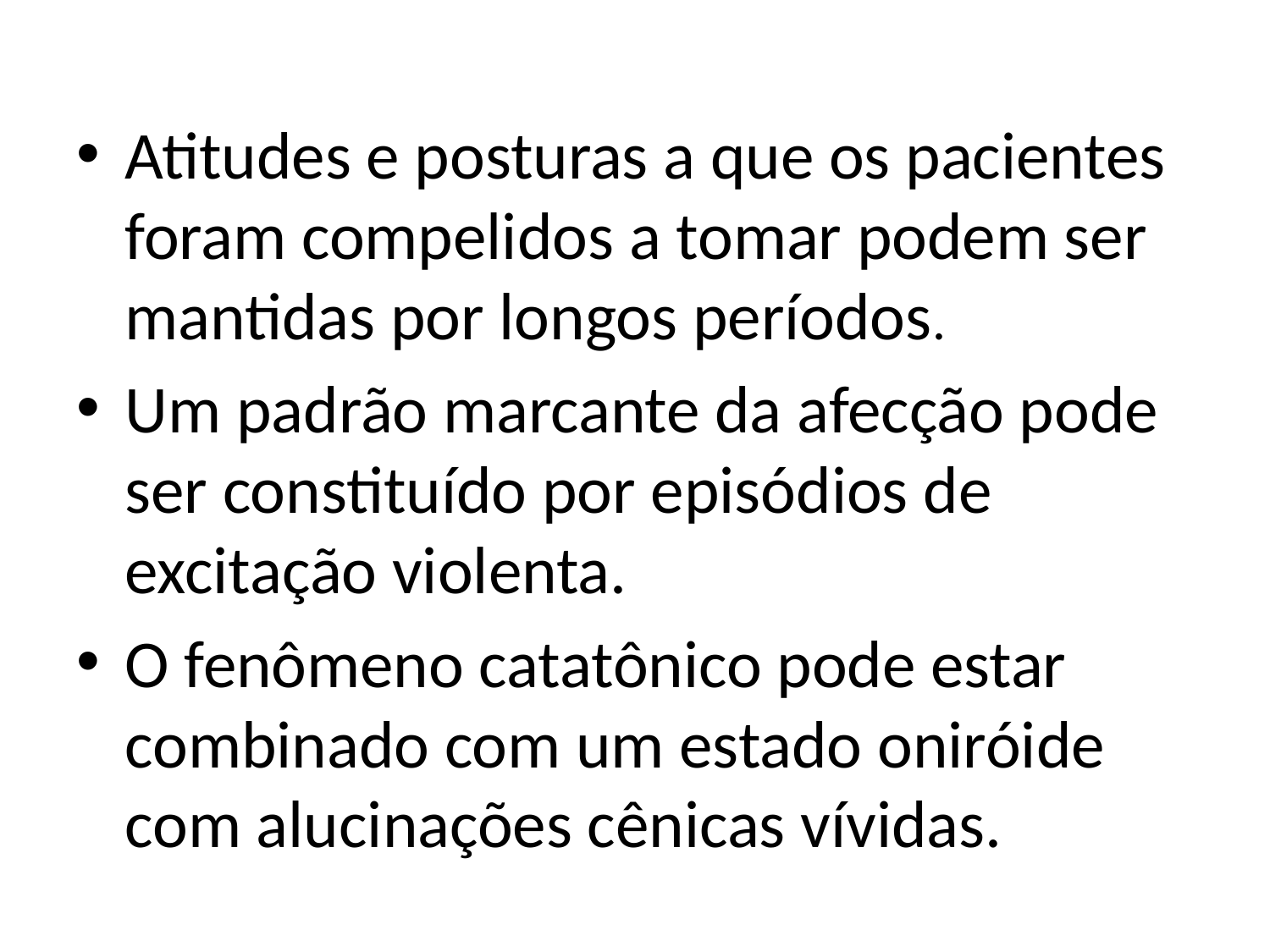

Atitudes e posturas a que os pacientes foram compelidos a tomar podem ser mantidas por longos períodos.
Um padrão marcante da afecção pode ser constituído por episódios de excitação violenta.
O fenômeno catatônico pode estar combinado com um estado oniróide com alucinações cênicas vívidas.